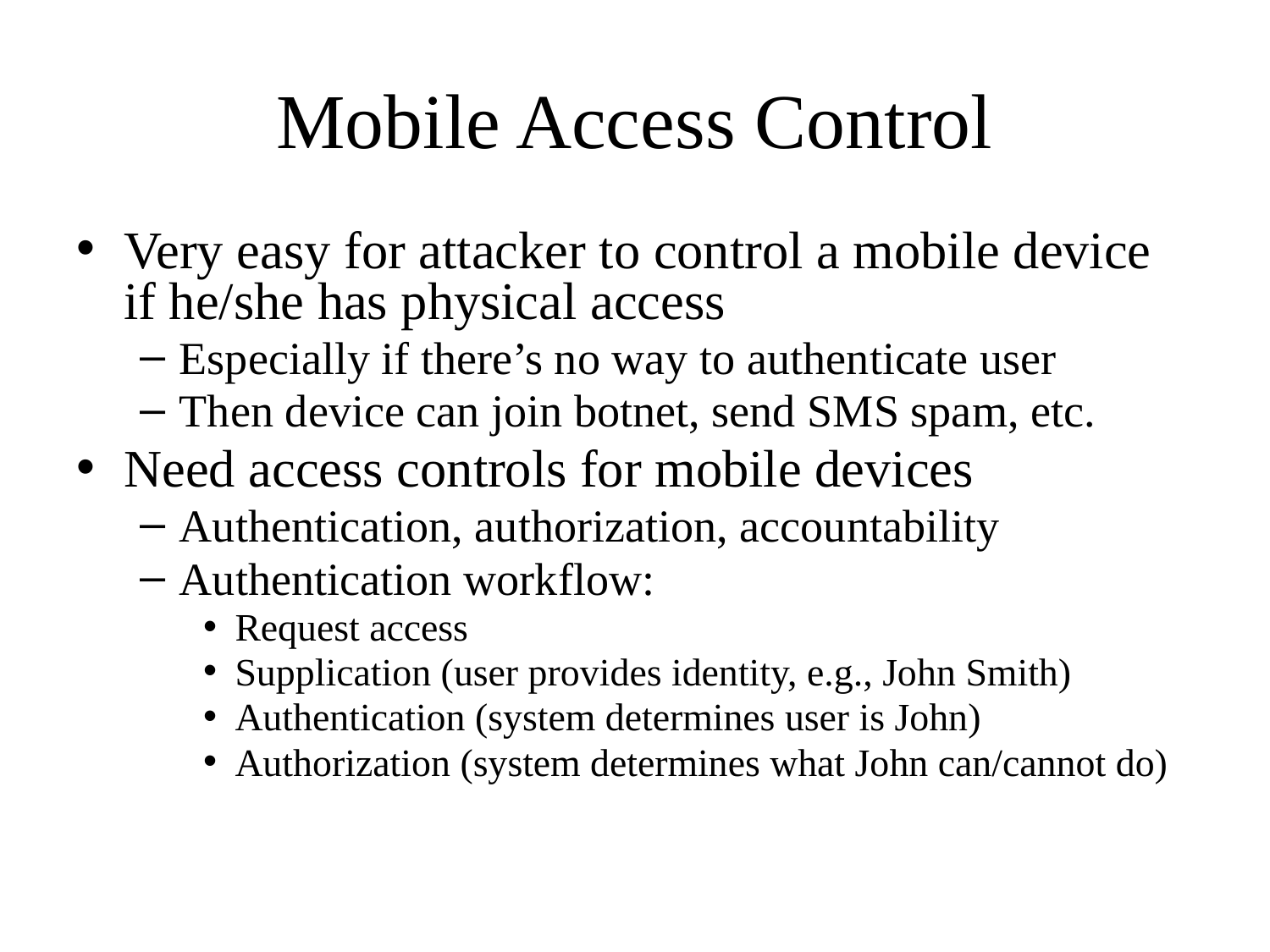

# Mobile Access Control
Very easy for attacker to control a mobile device if he/she has physical access
Especially if there’s no way to authenticate user
Then device can join botnet, send SMS spam, etc.
Need access controls for mobile devices
Authentication, authorization, accountability
Authentication workflow:
Request access
Supplication (user provides identity, e.g., John Smith)
Authentication (system determines user is John)
Authorization (system determines what John can/cannot do)